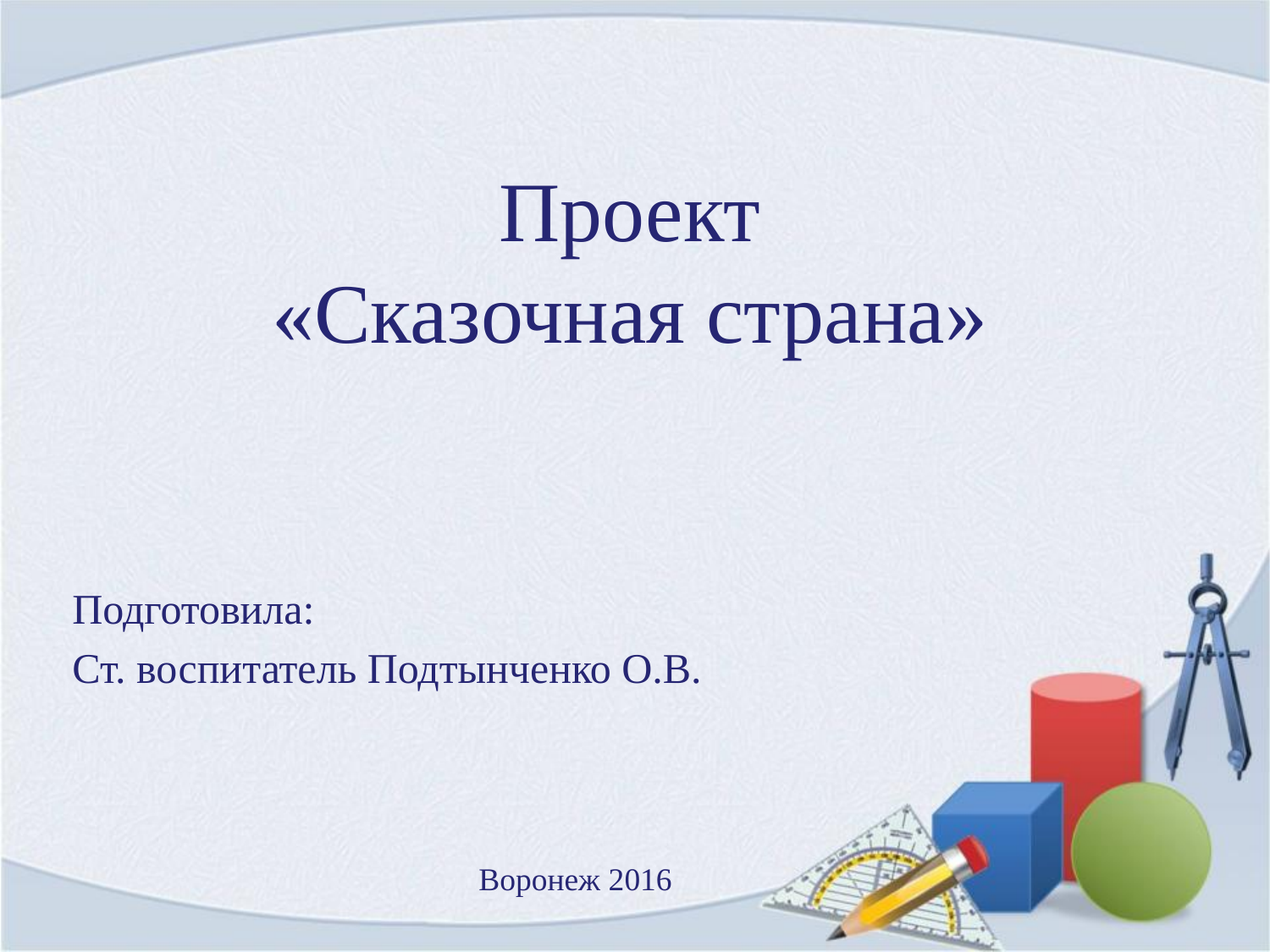

# Проект «Сказочная страна»
Подготовила:
Ст. воспитатель Подтынченко О.В.
Воронеж 2016